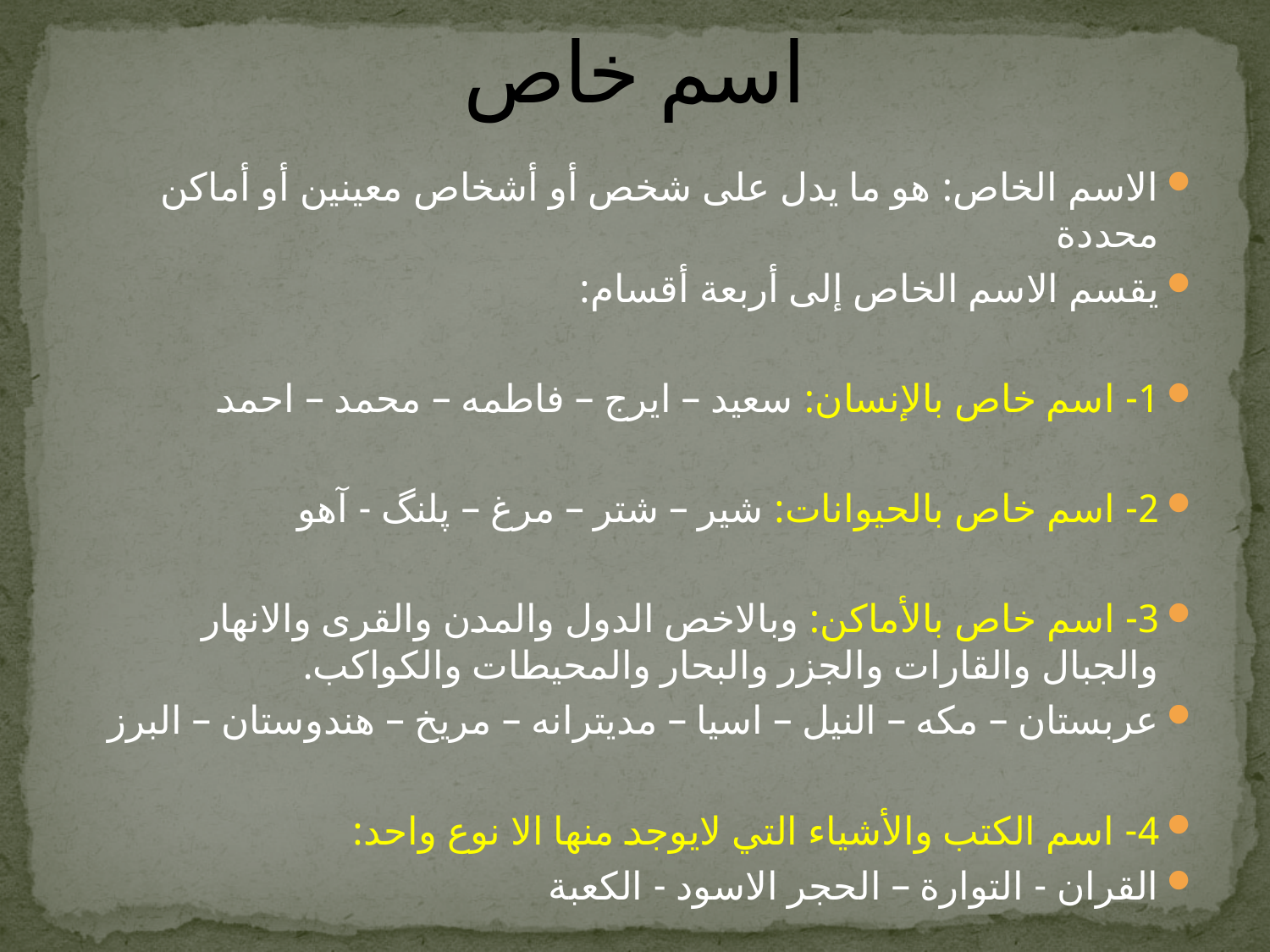

# اسم خاص
الاسم الخاص: هو ما يدل على شخص أو أشخاص معينين أو أماكن محددة
يقسم الاسم الخاص إلى أربعة أقسام:

1- اسم خاص بالإنسان: سعيد – ايرج – فاطمه – محمد – احمد

2- اسم خاص بالحيوانات: شير – شتر – مرغ – پلنگ - آهو

3- اسم خاص بالأماكن: وبالاخص الدول والمدن والقرى والانهار والجبال والقارات والجزر والبحار والمحيطات والكواكب.
عربستان – مكه – النيل – اسيا – مديترانه – مريخ – هندوستان – البرز

4- اسم الكتب والأشياء التي لايوجد منها الا نوع واحد:
القران - التوارة – الحجر الاسود - الكعبة